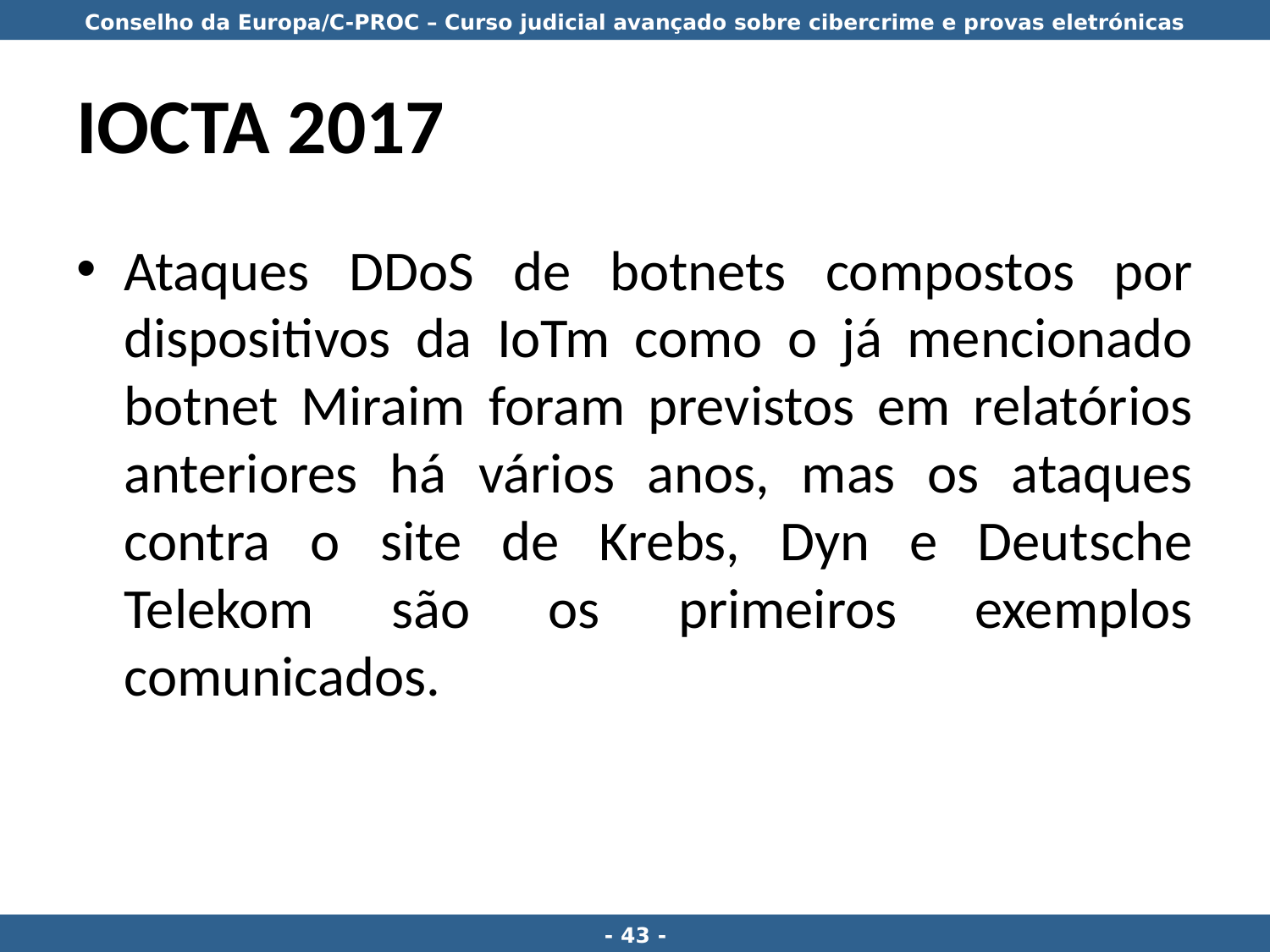

# IOCTA 2017
Ataques DDoS de botnets compostos por dispositivos da IoTm como o já mencionado botnet Miraim foram previstos em relatórios anteriores há vários anos, mas os ataques contra o site de Krebs, Dyn e Deutsche Telekom são os primeiros exemplos comunicados.